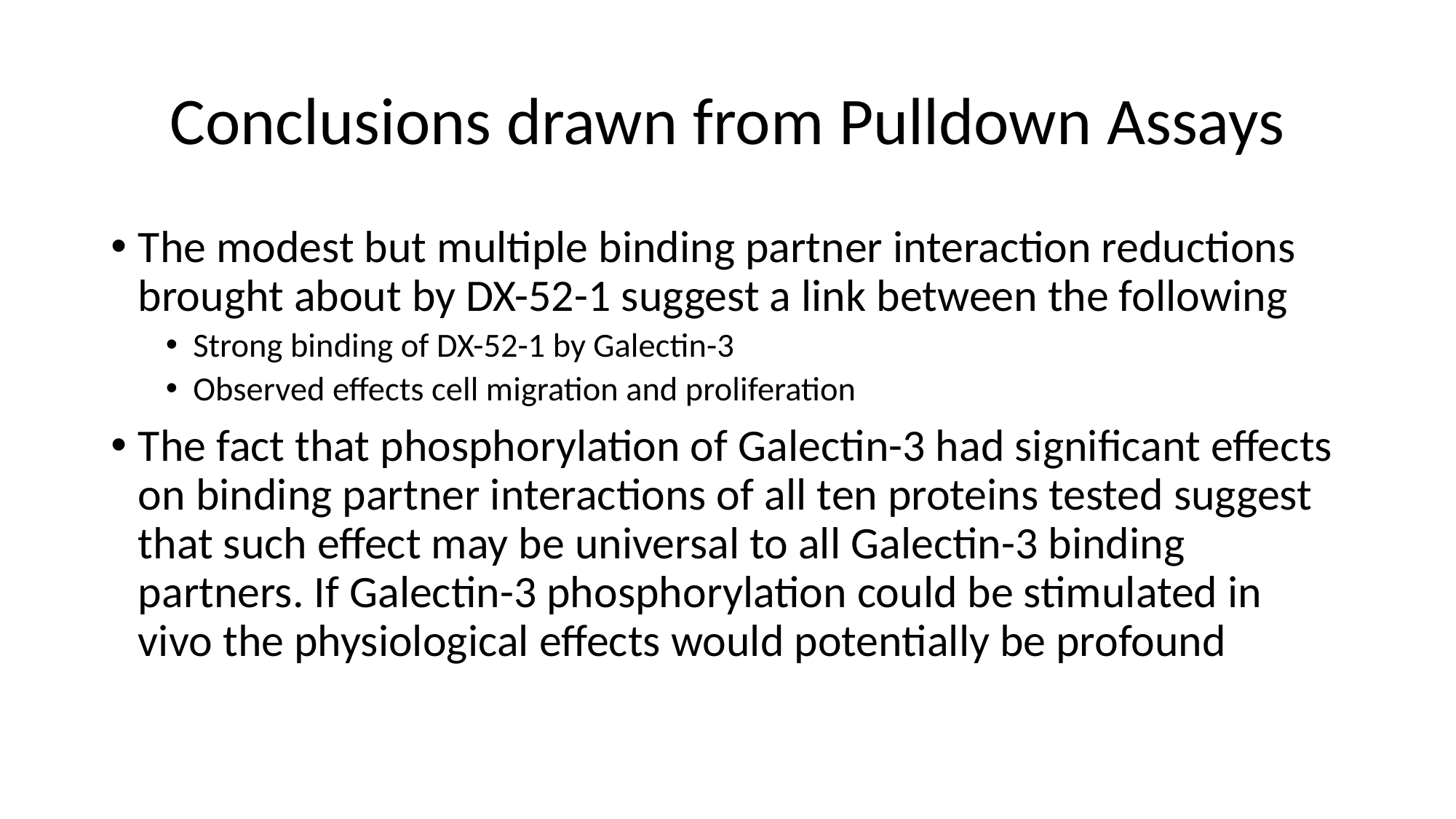

# Conclusions drawn from Pulldown Assays
The modest but multiple binding partner interaction reductions brought about by DX-52-1 suggest a link between the following
Strong binding of DX-52-1 by Galectin-3
Observed effects cell migration and proliferation
The fact that phosphorylation of Galectin-3 had significant effects on binding partner interactions of all ten proteins tested suggest that such effect may be universal to all Galectin-3 binding partners. If Galectin-3 phosphorylation could be stimulated in vivo the physiological effects would potentially be profound